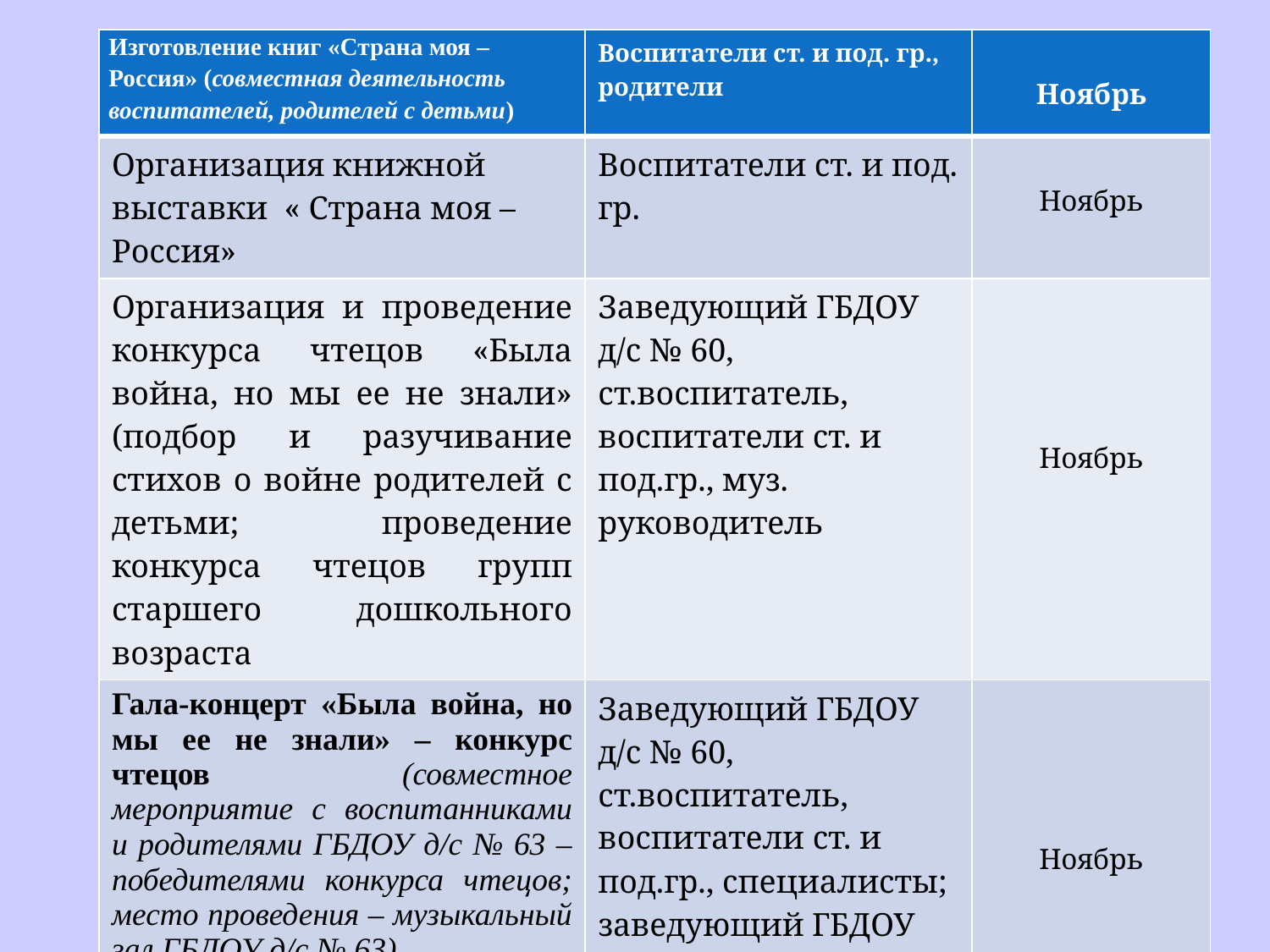

| Изготовление книг «Страна моя – Россия» (совместная деятельность воспитателей, родителей с детьми) | Воспитатели ст. и под. гр., родители | Ноябрь |
| --- | --- | --- |
| Организация книжной выставки « Страна моя – Россия» | Воспитатели ст. и под. гр. | Ноябрь |
| Организация и проведение конкурса чтецов «Была война, но мы ее не знали» (подбор и разучивание стихов о войне родителей с детьми; проведение конкурса чтецов групп старшего дошкольного возраста | Заведующий ГБДОУ д/с № 60, ст.воспитатель, воспитатели ст. и под.гр., муз. руководитель | Ноябрь |
| Гала-концерт «Была война, но мы ее не знали» – конкурс чтецов (совместное мероприятие с воспитанниками и родителями ГБДОУ д/с № 63 – победителями конкурса чтецов; место проведения – музыкальный зал ГБДОУ д/с № 63) | Заведующий ГБДОУ д/с № 60, ст.воспитатель, воспитатели ст. и под.гр., специалисты; заведующий ГБДОУ д/с № 63, зам.зав по УВР, воспитатели ст. и под.гр., специалисты | Ноябрь |